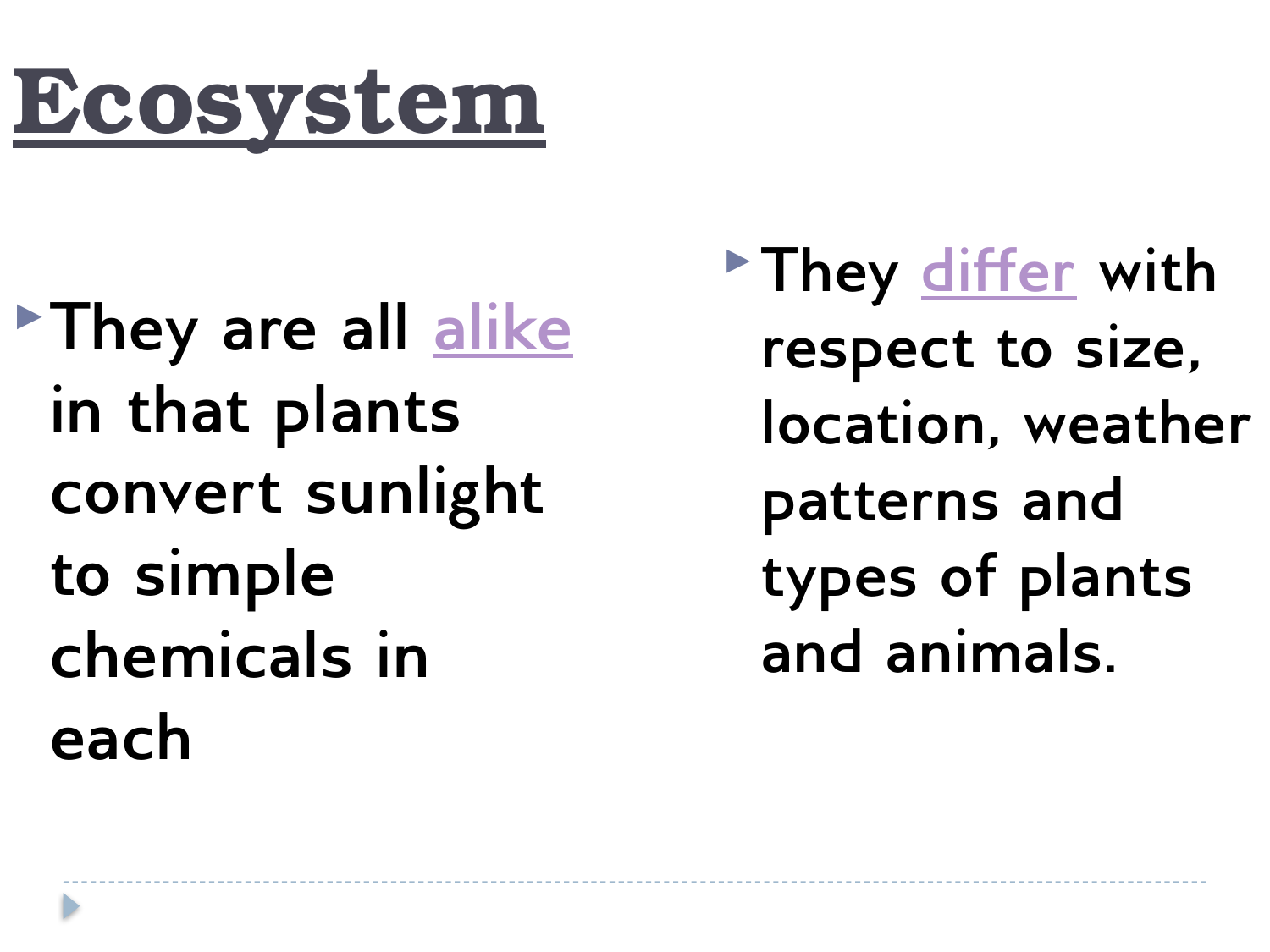

Ecosystem
They differ with respect to size, location, weather patterns and types of plants and animals.
They are all alike in that plants convert sunlight to simple chemicals in each